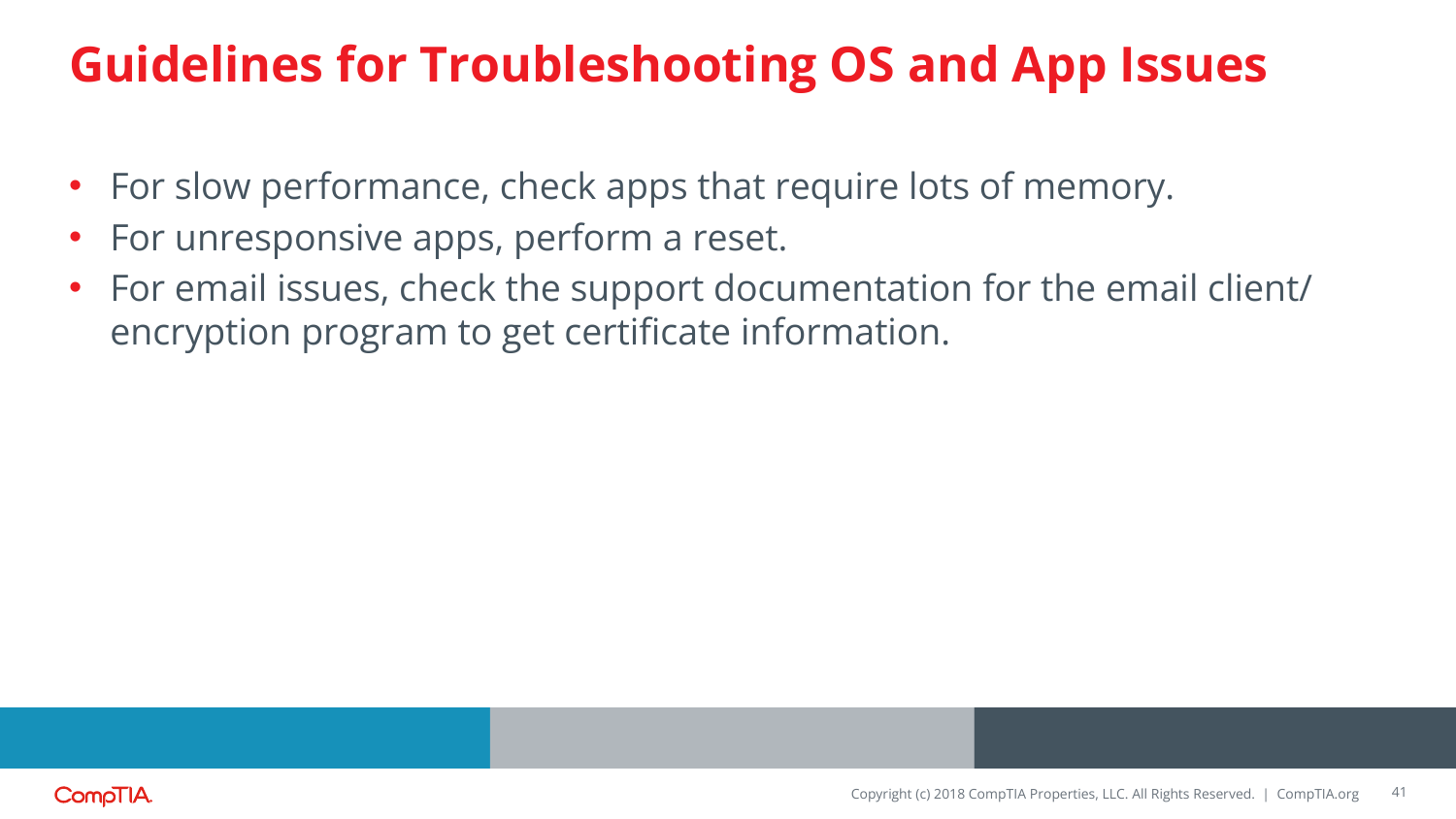

# Guidelines for Troubleshooting OS and App Issues
For slow performance, check apps that require lots of memory.
For unresponsive apps, perform a reset.
For email issues, check the support documentation for the email client/ encryption program to get certificate information.

41